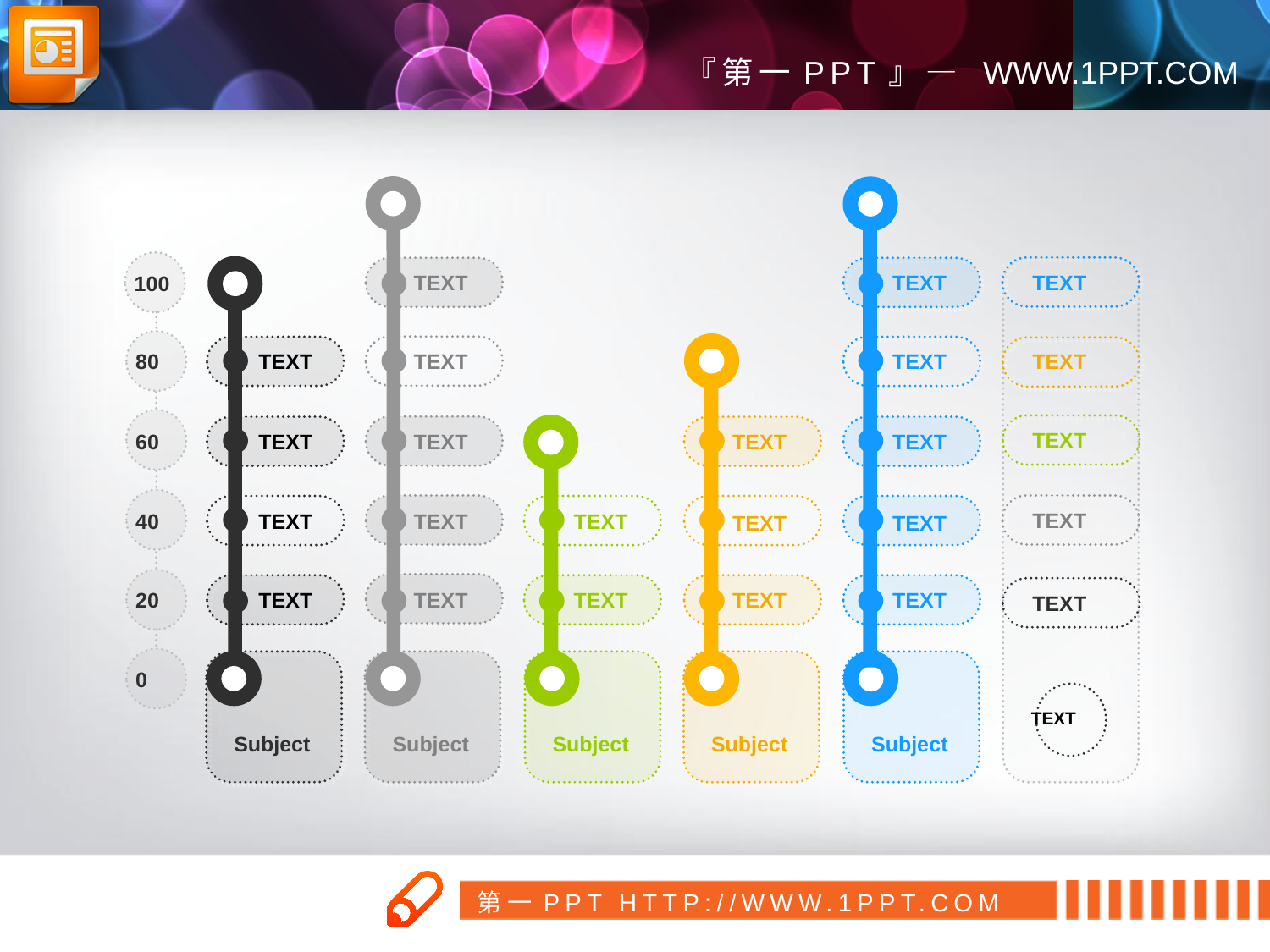

TEXT
TEXT
TEXT
100

80
TEXT
TEXT
TEXT
TEXT

TEXT
60
TEXT
TEXT
TEXT
TEXT

TEXT
40
TEXT
TEXT
TEXT
TEXT
TEXT

20
TEXT
TEXT
TEXT
TEXT
TEXT
TEXT

0

TEXT
Subject
Subject
Subject
Subject
Subject